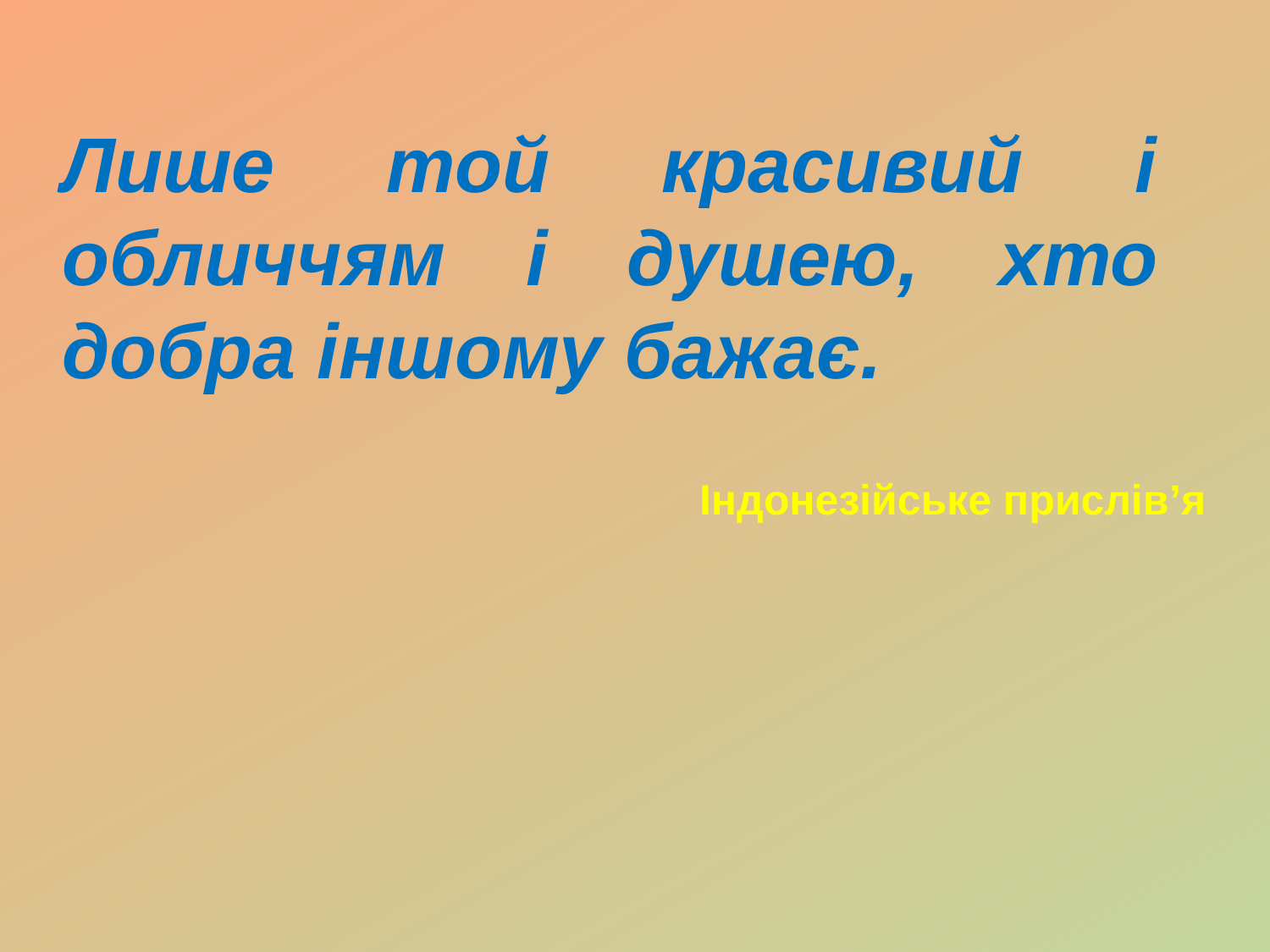

Лише той красивий і обличчям і душею, хто добра іншому бажає.
Індонезійське прислів’я